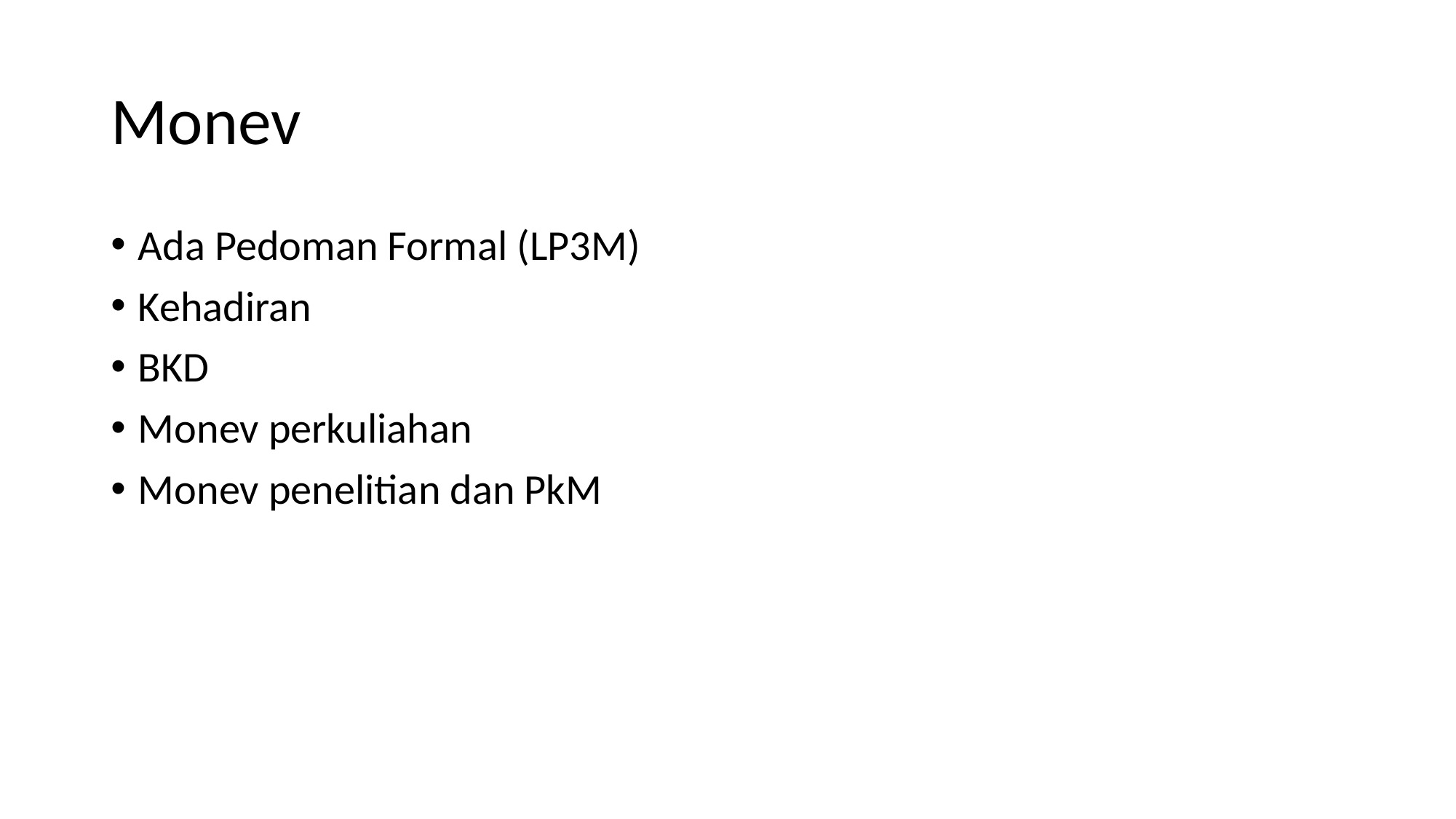

# Monev
Ada Pedoman Formal (LP3M)
Kehadiran
BKD
Monev perkuliahan
Monev penelitian dan PkM